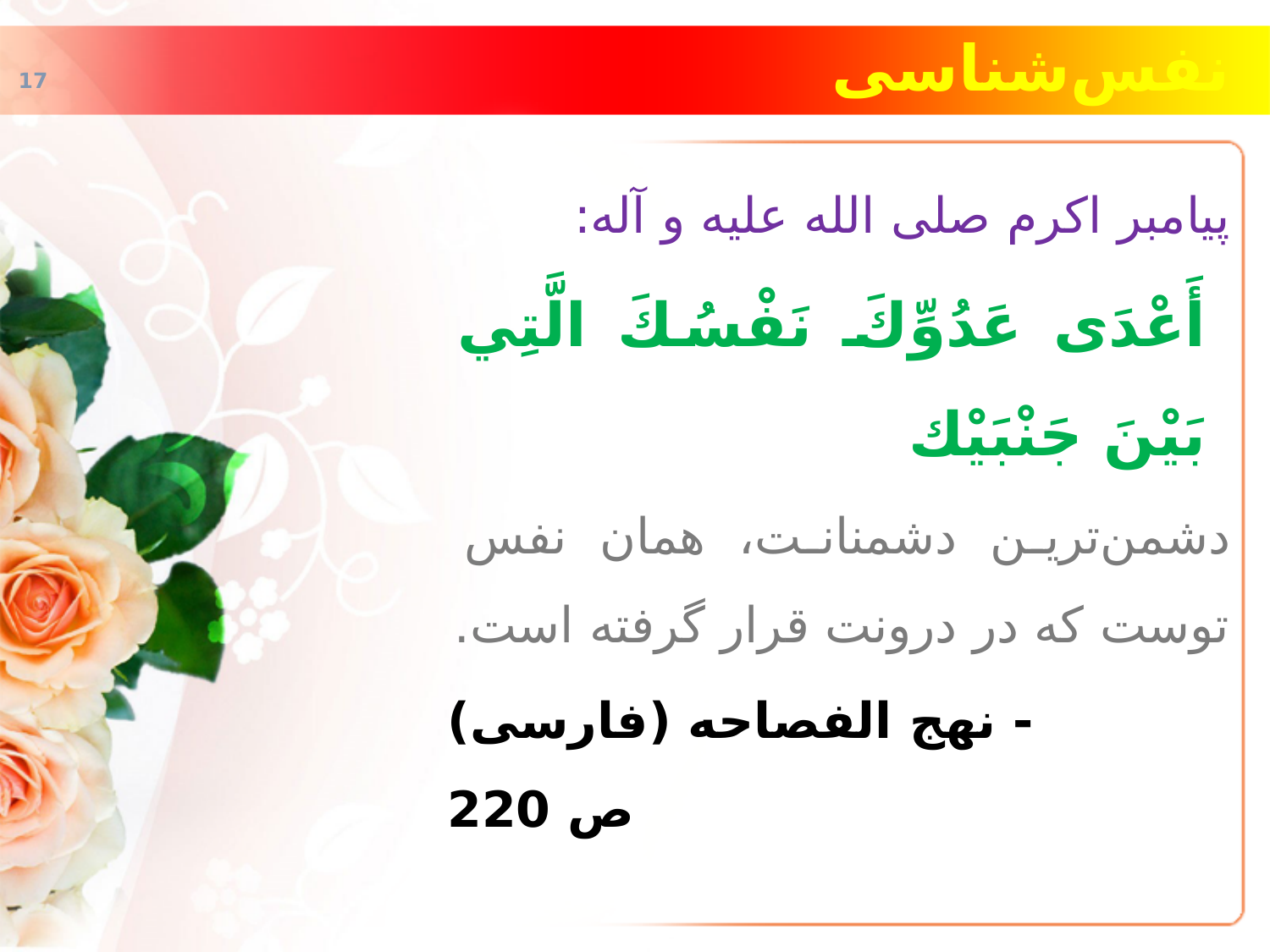

# نفس‌شناسی
پیامبر اکرم صلی الله علیه و آله:
أَعْدَى عَدُوِّكَ نَفْسُكَ الَّتِي بَيْنَ جَنْبَيْك‏
دشمن‌ترین دشمنانت، همان نفس توست که در درونت قرار گرفته است.
 - نهج الفصاحه (فارسی) ص 220